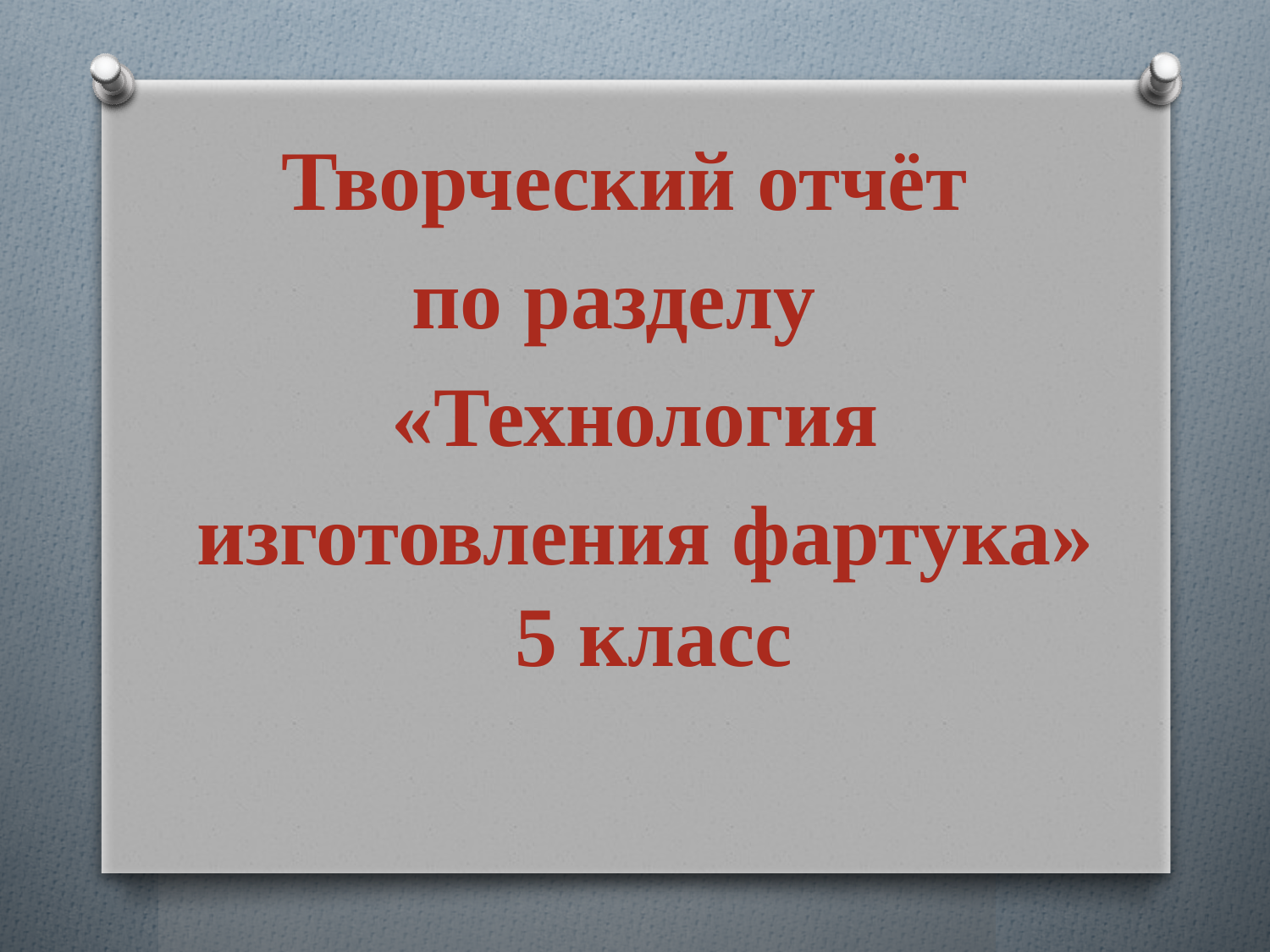

#
Творческий отчёт
по разделу
«Технология
 изготовления фартука»
5 класс